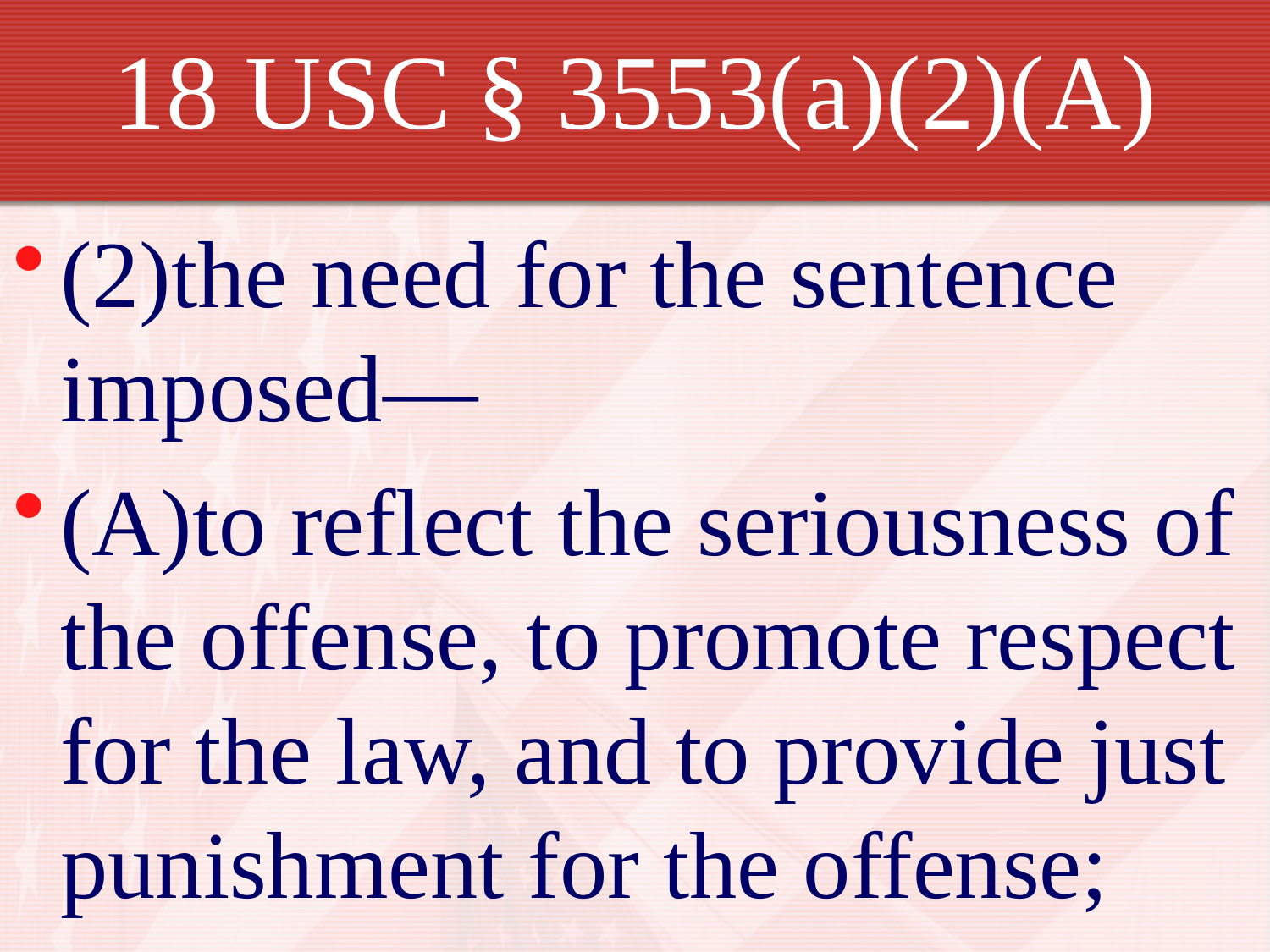

# 18 USC § 3553(a)(2)(A)
(2)the need for the sentence imposed—
(A)to reflect the seriousness of the offense, to promote respect for the law, and to provide just punishment for the offense;